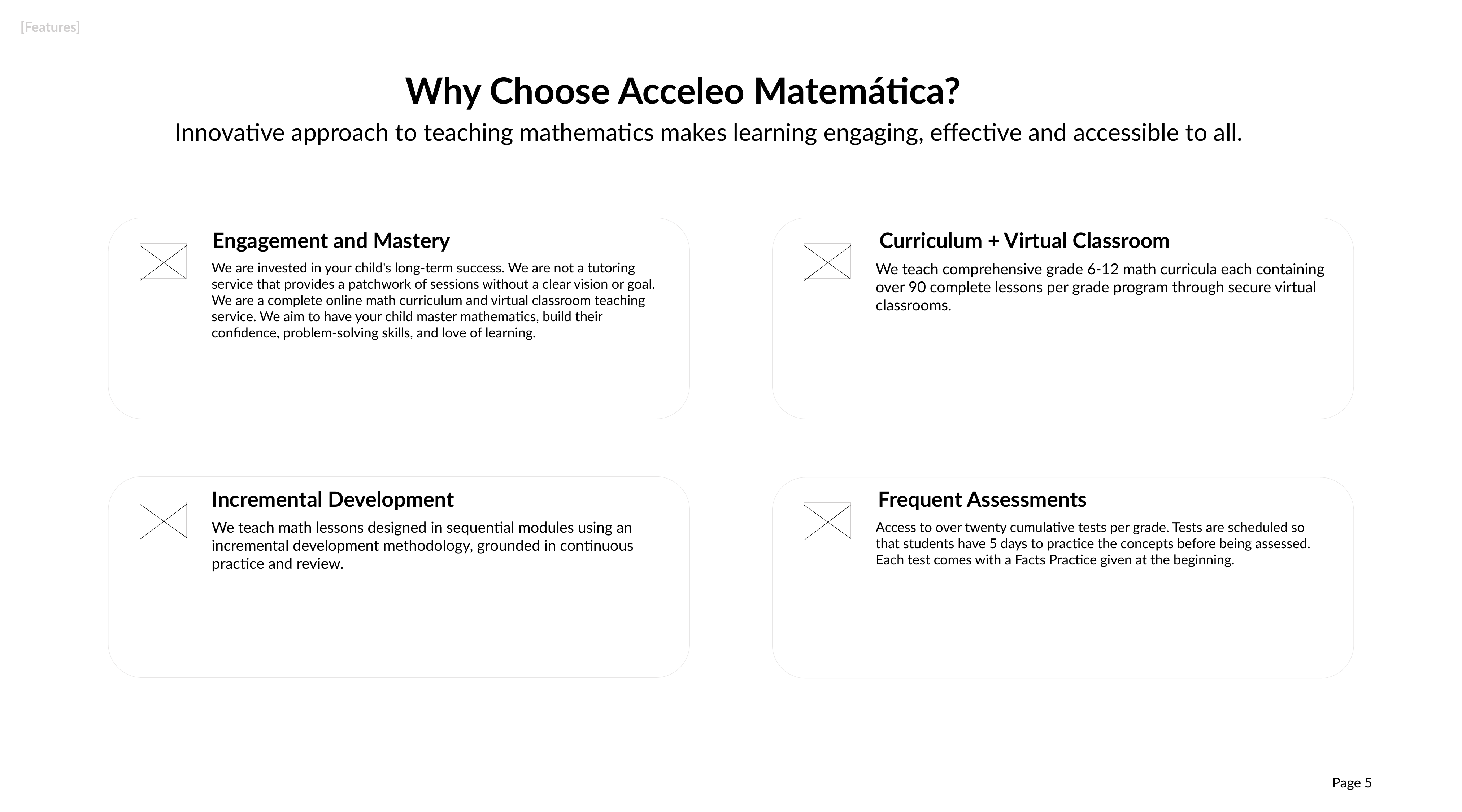

[Features]
Why Choose Acceleo Matemática?
Innovative approach to teaching mathematics makes learning engaging, effective and accessible to all.

Engagement and Mastery
Curriculum + Virtual Classroom

We are invested in your child's long-term success. We are not a tutoring service that provides a patchwork of sessions without a clear vision or goal. We are a complete online math curriculum and virtual classroom teaching service. We aim to have your child master mathematics, build their confidence, problem-solving skills, and love of learning.
We teach comprehensive grade 6-12 math curricula each containing over 90 complete lessons per grade program through secure virtual classrooms.

Incremental Development
Frequent Assessments

We teach math lessons designed in sequential modules using an incremental development methodology, grounded in continuous practice and review.
Access to over twenty cumulative tests per grade. Tests are scheduled so that students have 5 days to practice the concepts before being assessed. Each test comes with a Facts Practice given at the beginning.
Page 5